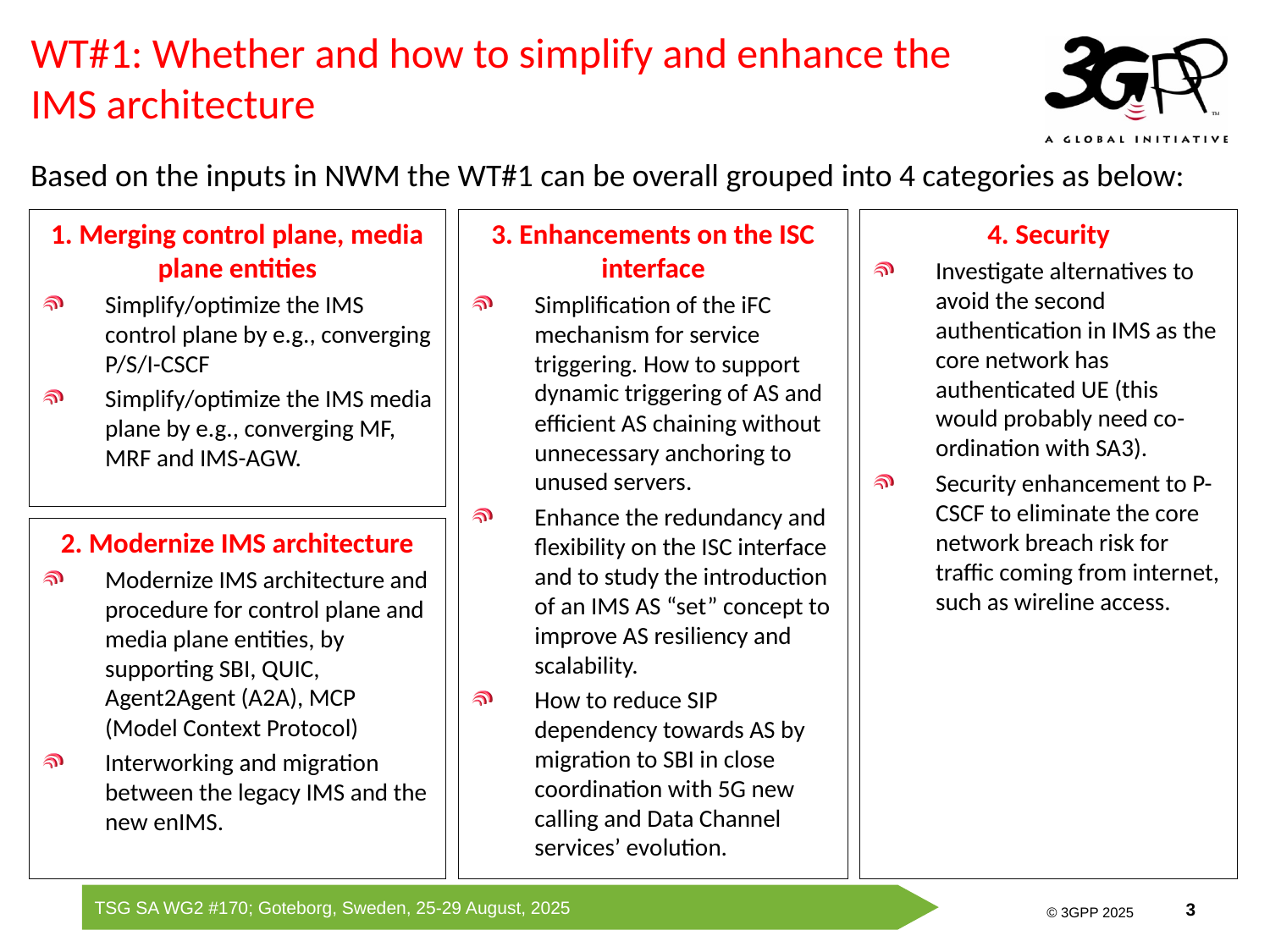

# WT#1: Whether and how to simplify and enhance the IMS architecture
Based on the inputs in NWM the WT#1 can be overall grouped into 4 categories as below:
1. Merging control plane, media plane entities
Simplify/optimize the IMS control plane by e.g., converging P/S/I-CSCF
Simplify/optimize the IMS media plane by e.g., converging MF, MRF and IMS-AGW.

3. Enhancements on the ISC interface
Simplification of the iFC mechanism for service triggering. How to support dynamic triggering of AS and efficient AS chaining without unnecessary anchoring to unused servers.
Enhance the redundancy and flexibility on the ISC interface and to study the introduction of an IMS AS “set” concept to improve AS resiliency and scalability.
How to reduce SIP dependency towards AS by migration to SBI in close coordination with 5G new calling and Data Channel services’ evolution.
4. Security
Investigate alternatives to avoid the second authentication in IMS as the core network has authenticated UE (this would probably need co-ordination with SA3).
Security enhancement to P-CSCF to eliminate the core network breach risk for traffic coming from internet, such as wireline access.
2. Modernize IMS architecture
Modernize IMS architecture and procedure for control plane and media plane entities, by supporting SBI, QUIC, Agent2Agent (A2A), MCP (Model Context Protocol)
Interworking and migration between the legacy IMS and the new enIMS.